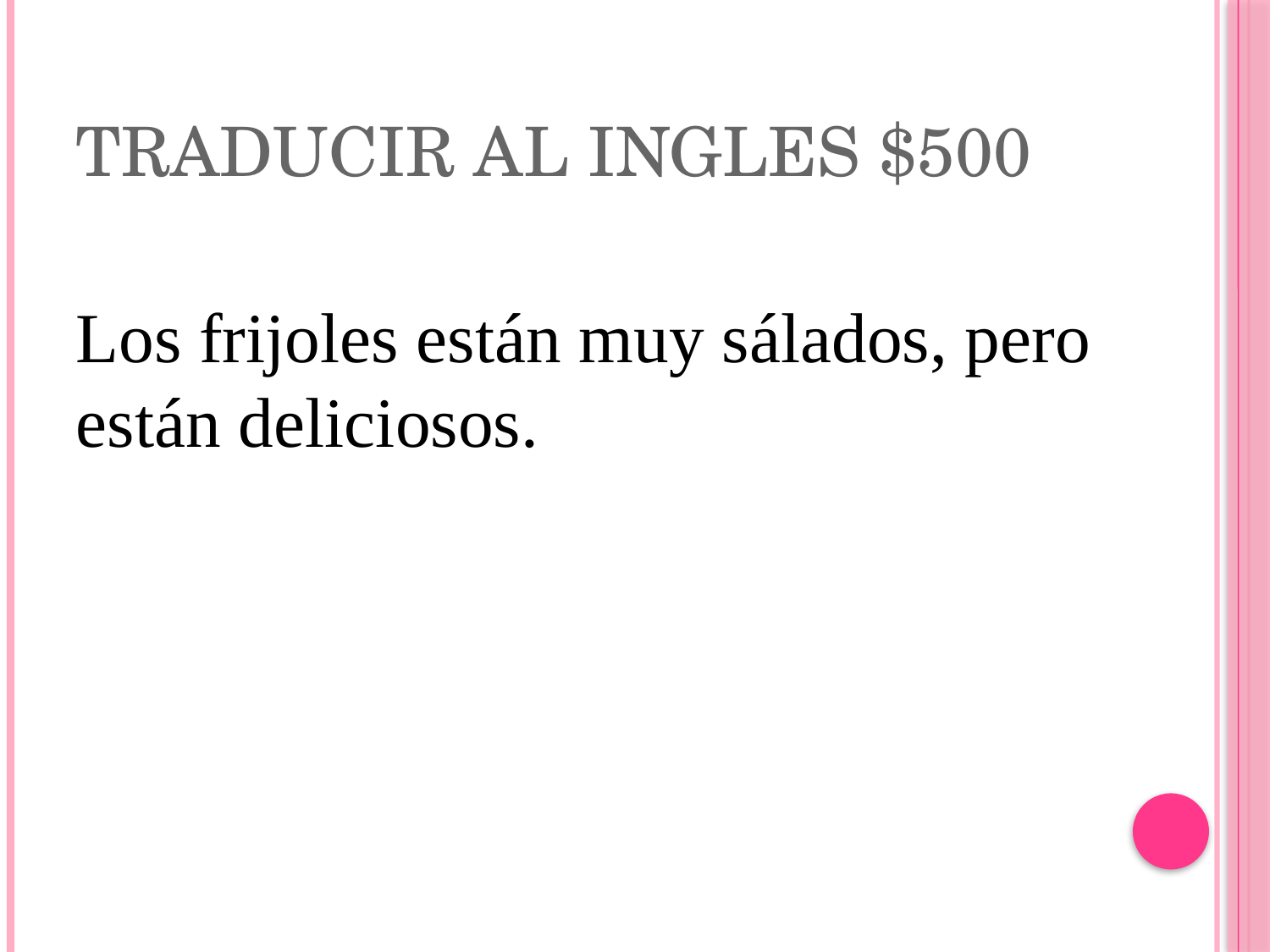

# Traducir al ingles $500
Los frijoles están muy sálados, pero están deliciosos.